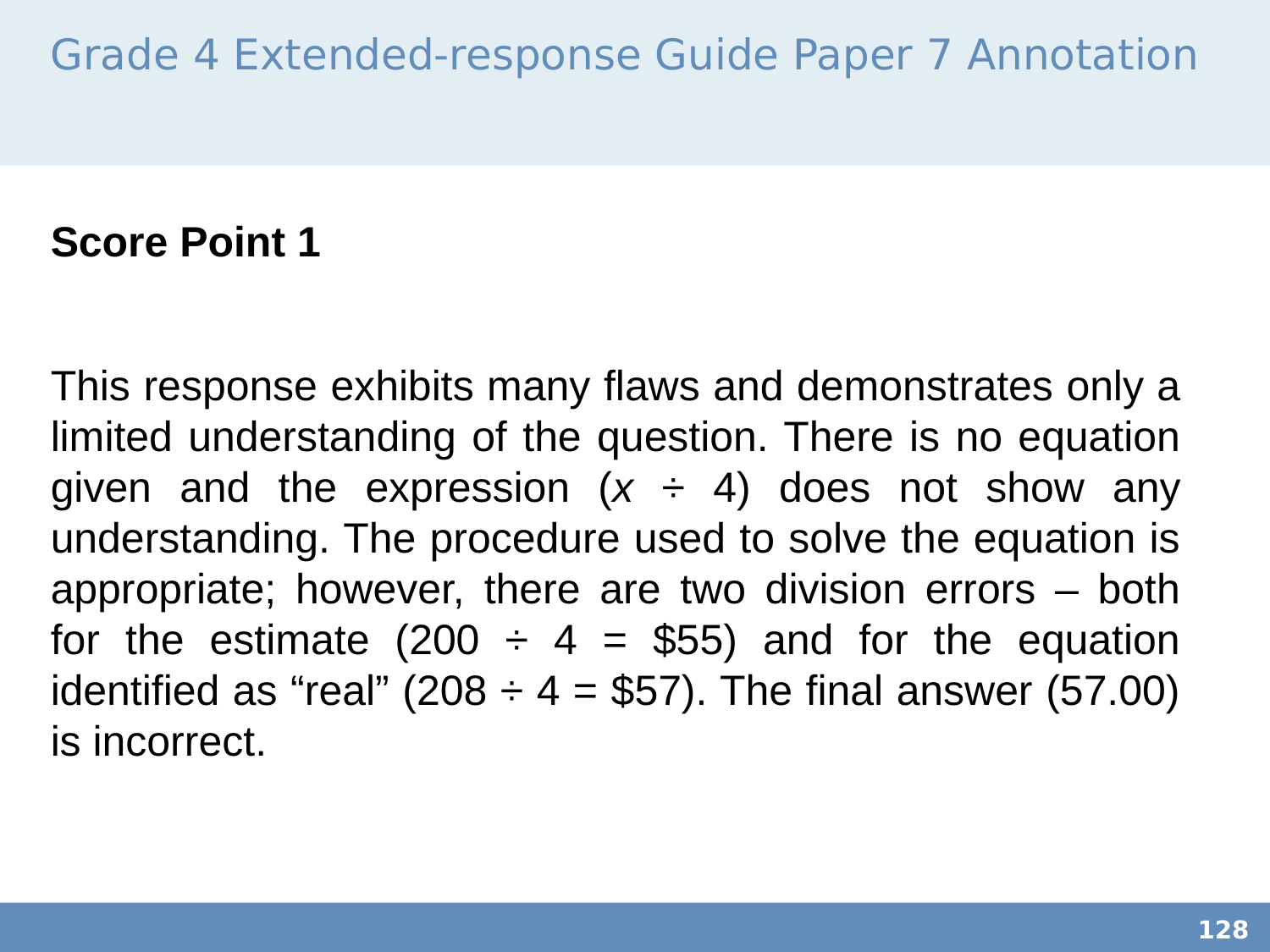

# Grade 4 Extended-response Guide Paper 7 Annotation
Score Point 1

This response exhibits many flaws and demonstrates only a limited understanding of the question. There is no equation given and the expression (x ÷ 4) does not show any understanding. The procedure used to solve the equation is appropriate; however, there are two division errors – both for the estimate (200 ÷ 4 = $55) and for the equation identified as “real” (208 ÷ 4 = $57). The final answer (57.00) is incorrect.
128